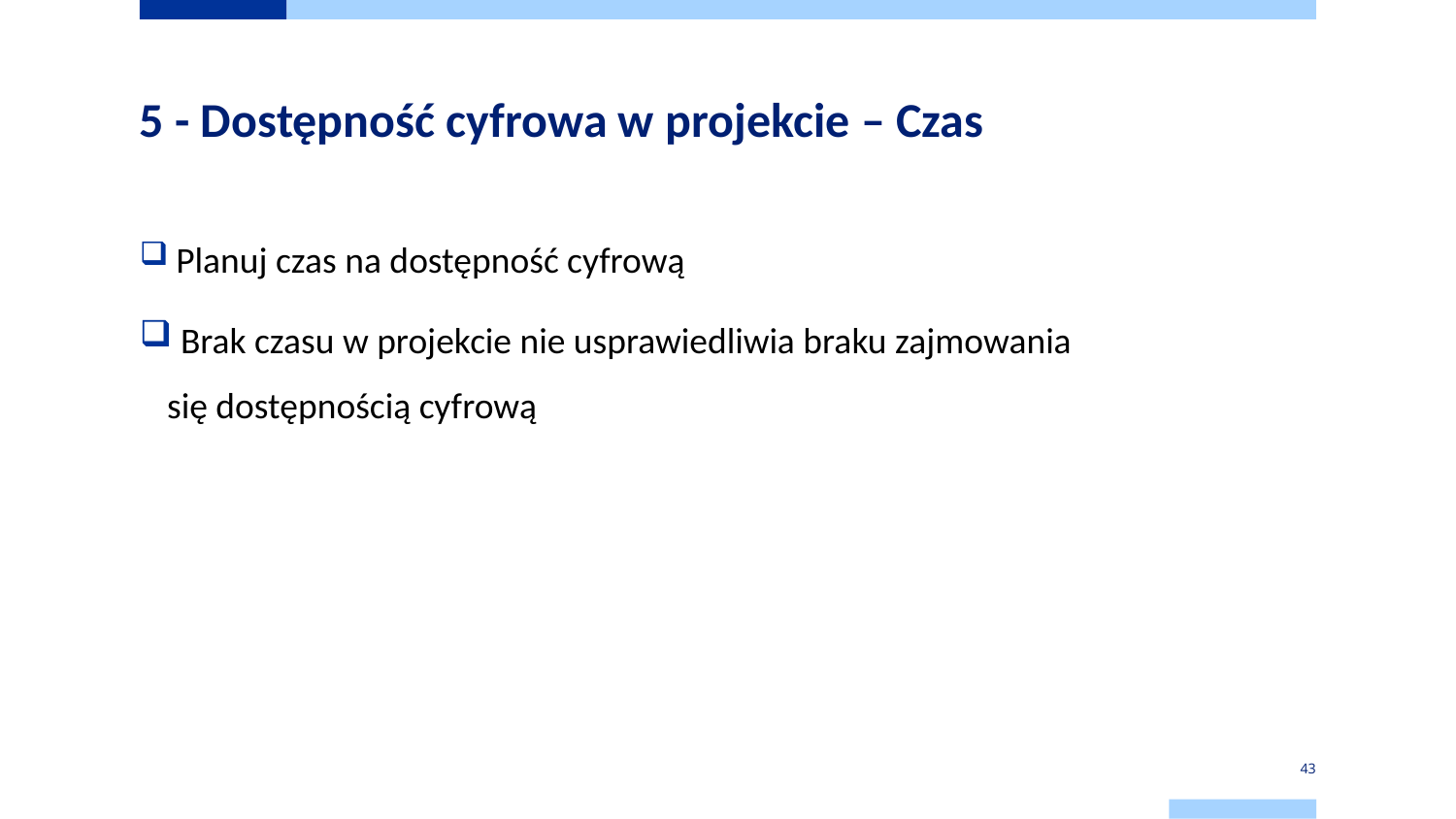

# 5 - Dostępność cyfrowa w projekcie – Czas
 Planuj czas na dostępność cyfrową
 Brak czasu w projekcie nie usprawiedliwia braku zajmowania
się dostępnością cyfrową

43